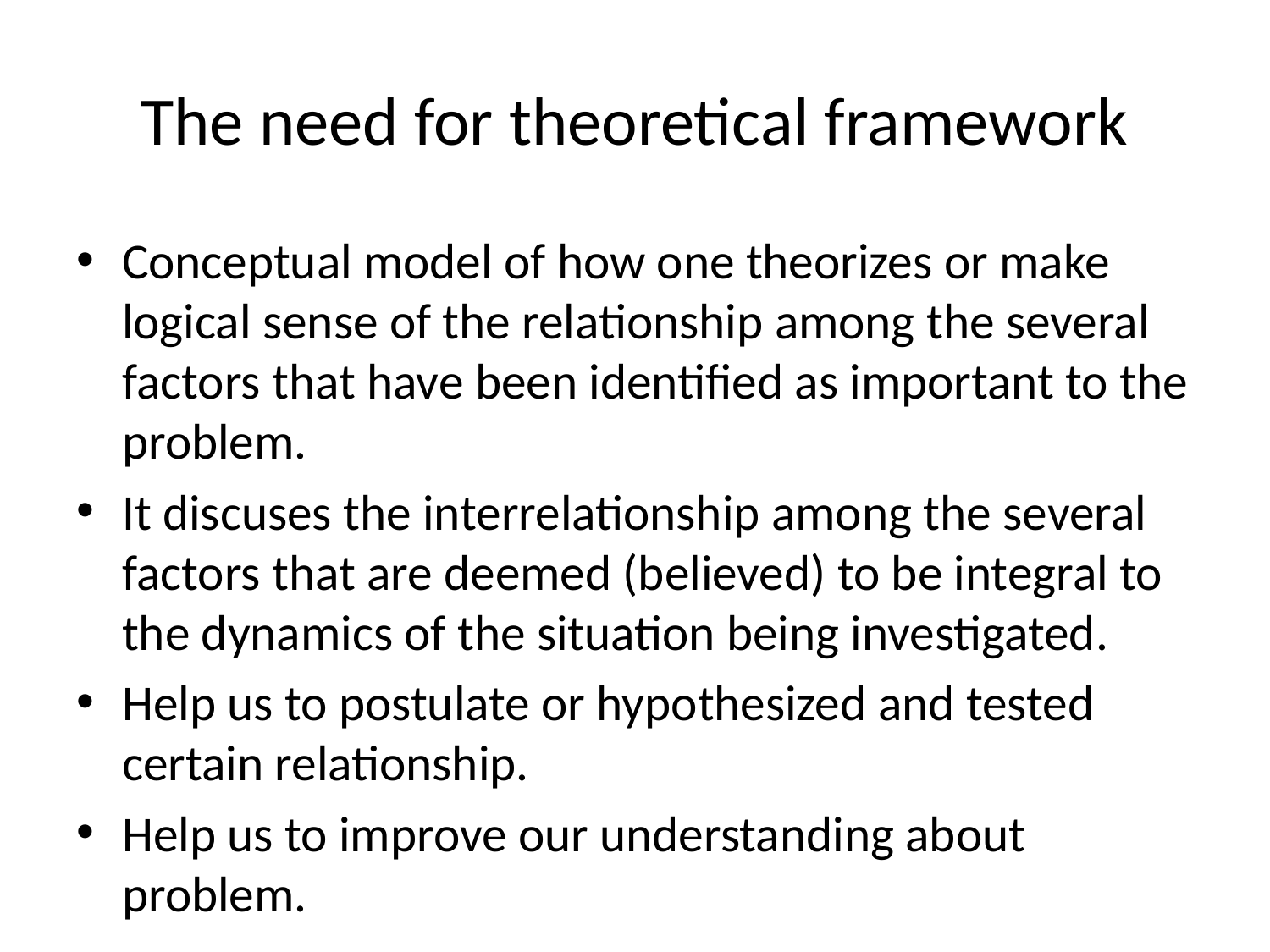

# The need for theoretical framework
Conceptual model of how one theorizes or make logical sense of the relationship among the several factors that have been identified as important to the problem.
It discuses the interrelationship among the several factors that are deemed (believed) to be integral to the dynamics of the situation being investigated.
Help us to postulate or hypothesized and tested certain relationship.
Help us to improve our understanding about problem.